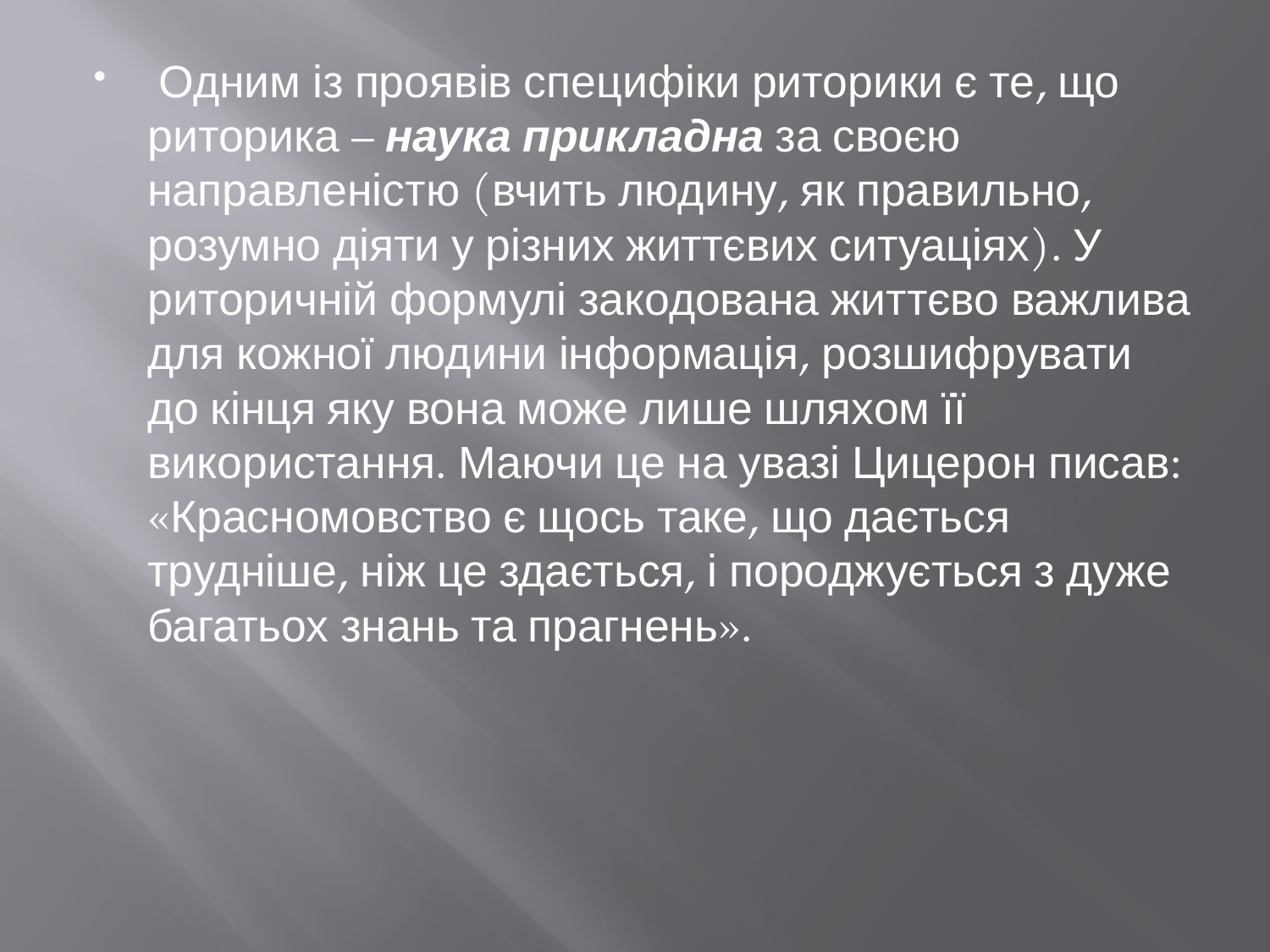

#
 Одним із проявів специфіки риторики є те, що риторика – наука прикладна за своєю направленістю (вчить людину, як правильно, розумно діяти у різних життєвих ситуаціях). У риторичній формулі закодована життєво важлива для кожної людини інформація, розшифрувати до кінця яку вона може лише шляхом її використання. Маючи це на увазі Цицерон писав: «Красномовство є щось таке, що дається трудніше, ніж це здається, і породжується з дуже багатьох знань та прагнень».